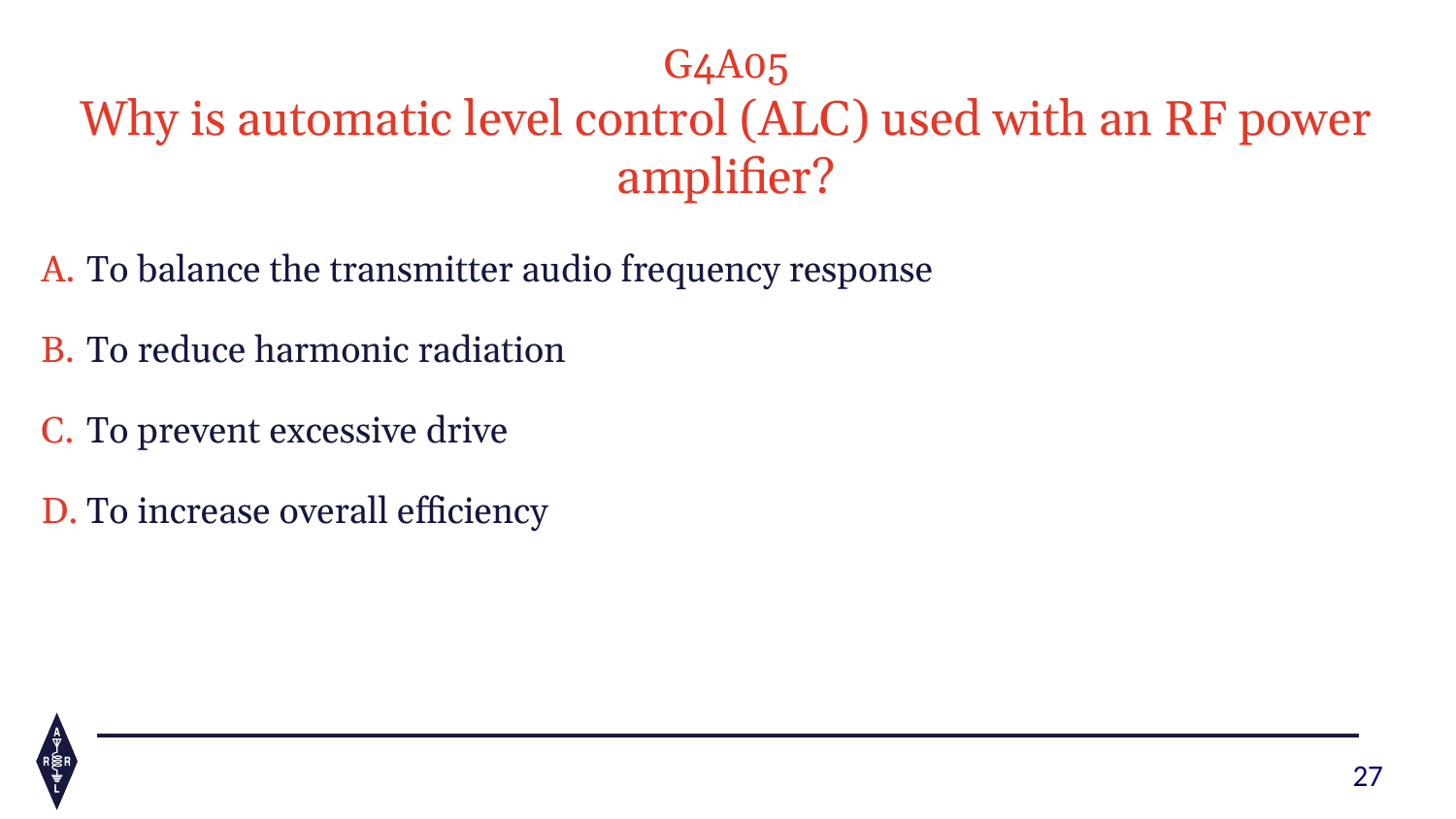

G4A05
Why is automatic level control (ALC) used with an RF power amplifier?
To balance the transmitter audio frequency response
To reduce harmonic radiation
To prevent excessive drive
To increase overall efficiency
27